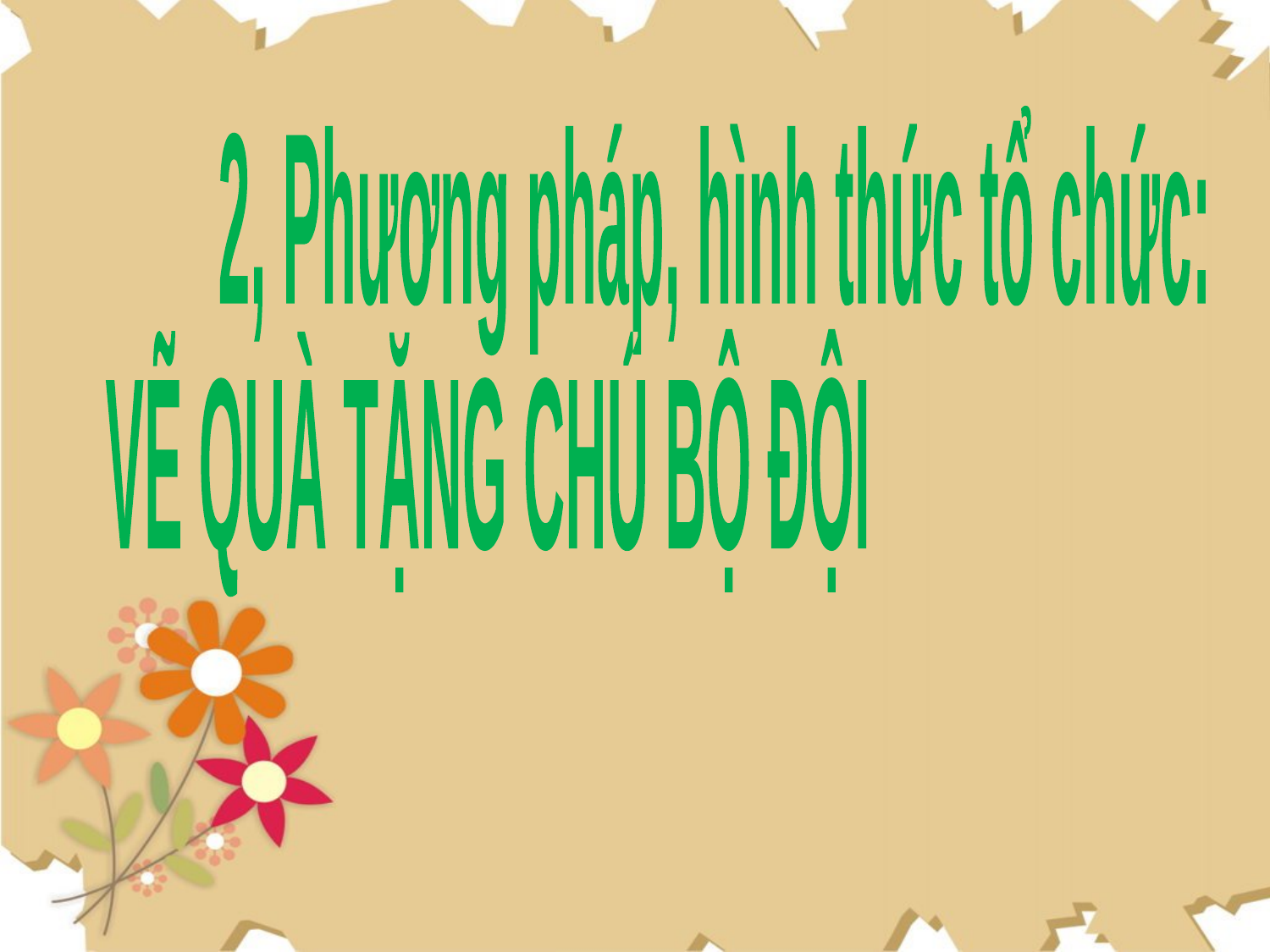

2, Phương pháp, hình thức tổ chức:
VẼ QUÀ TẶNG CHÚ BỘ ĐỘI